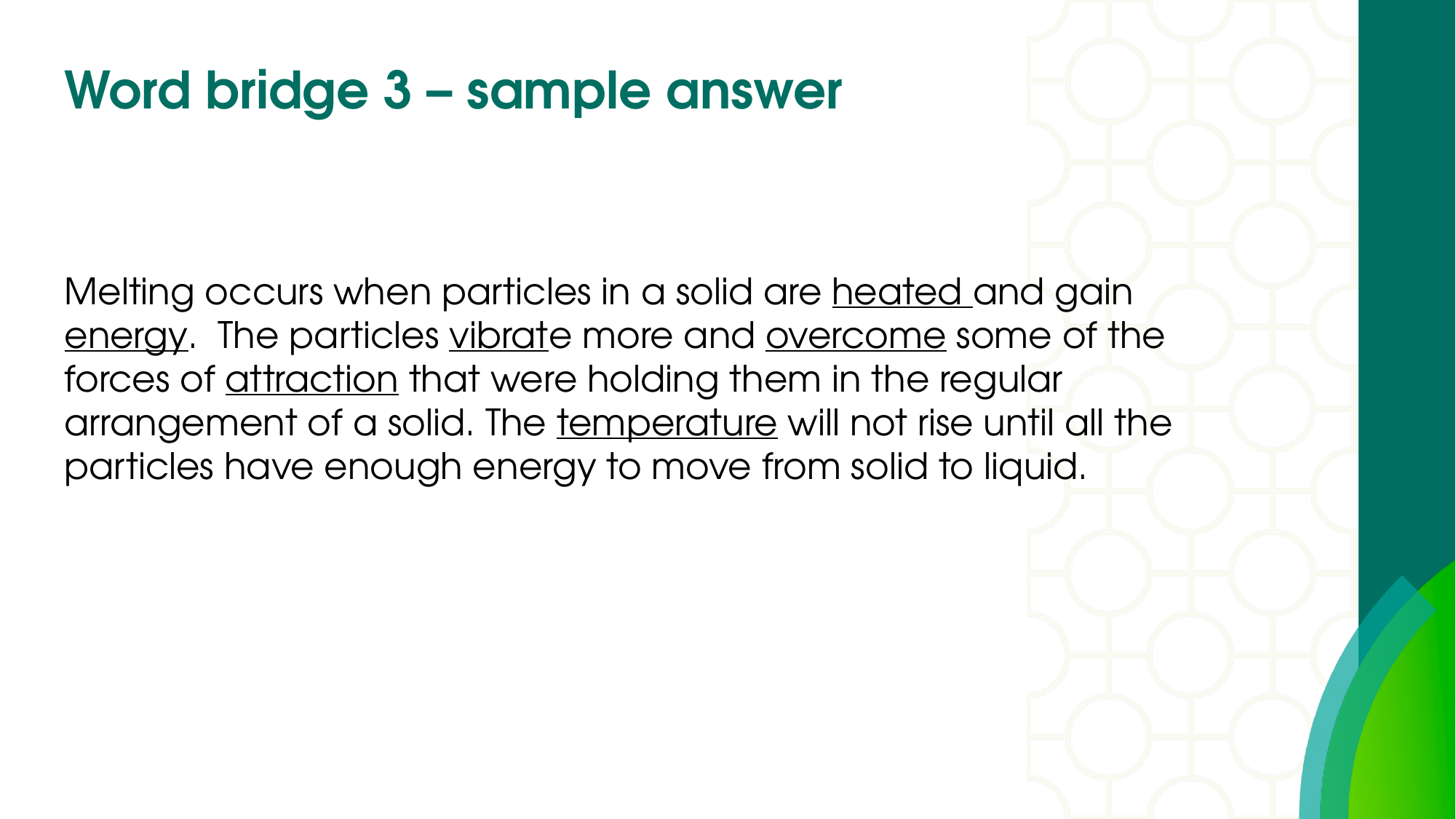

# Word bridge 3 – sample answer
Melting occurs when particles in a solid are heated and gain energy.  The particles vibrate more and overcome some of the forces of attraction that were holding them in the regular arrangement of a solid. The temperature will not rise until all the particles have enough energy to move from solid to liquid.